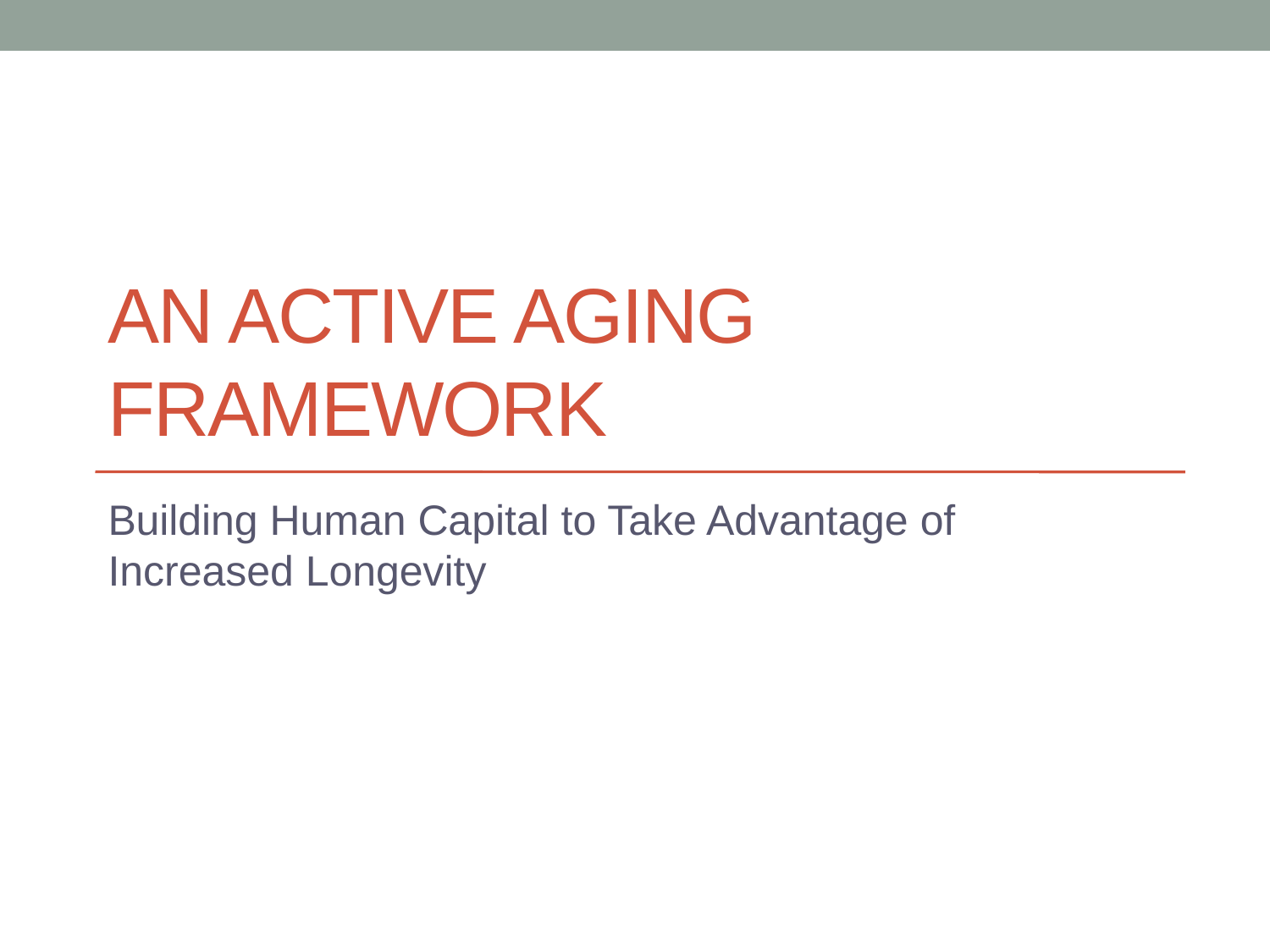

# An active aging framework
Building Human Capital to Take Advantage of Increased Longevity